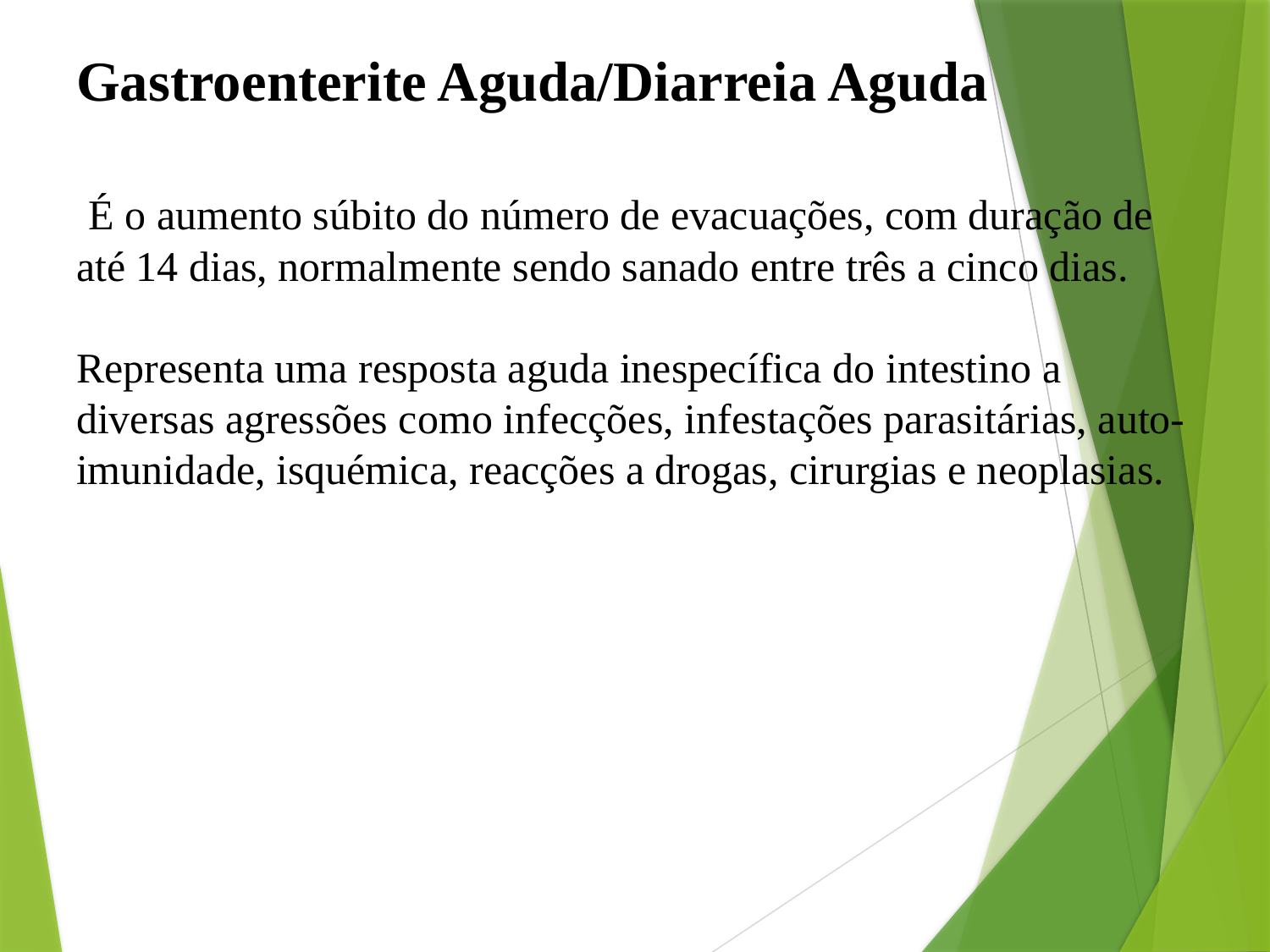

# Gastroenterite Aguda/Diarreia Aguda É o aumento súbito do número de evacuações, com duração de até 14 dias, normalmente sendo sanado entre três a cinco dias. Representa uma resposta aguda inespecífica do intestino a diversas agressões como infecções, infestações parasitárias, auto-imunidade, isquémica, reacções a drogas, cirurgias e neoplasias.